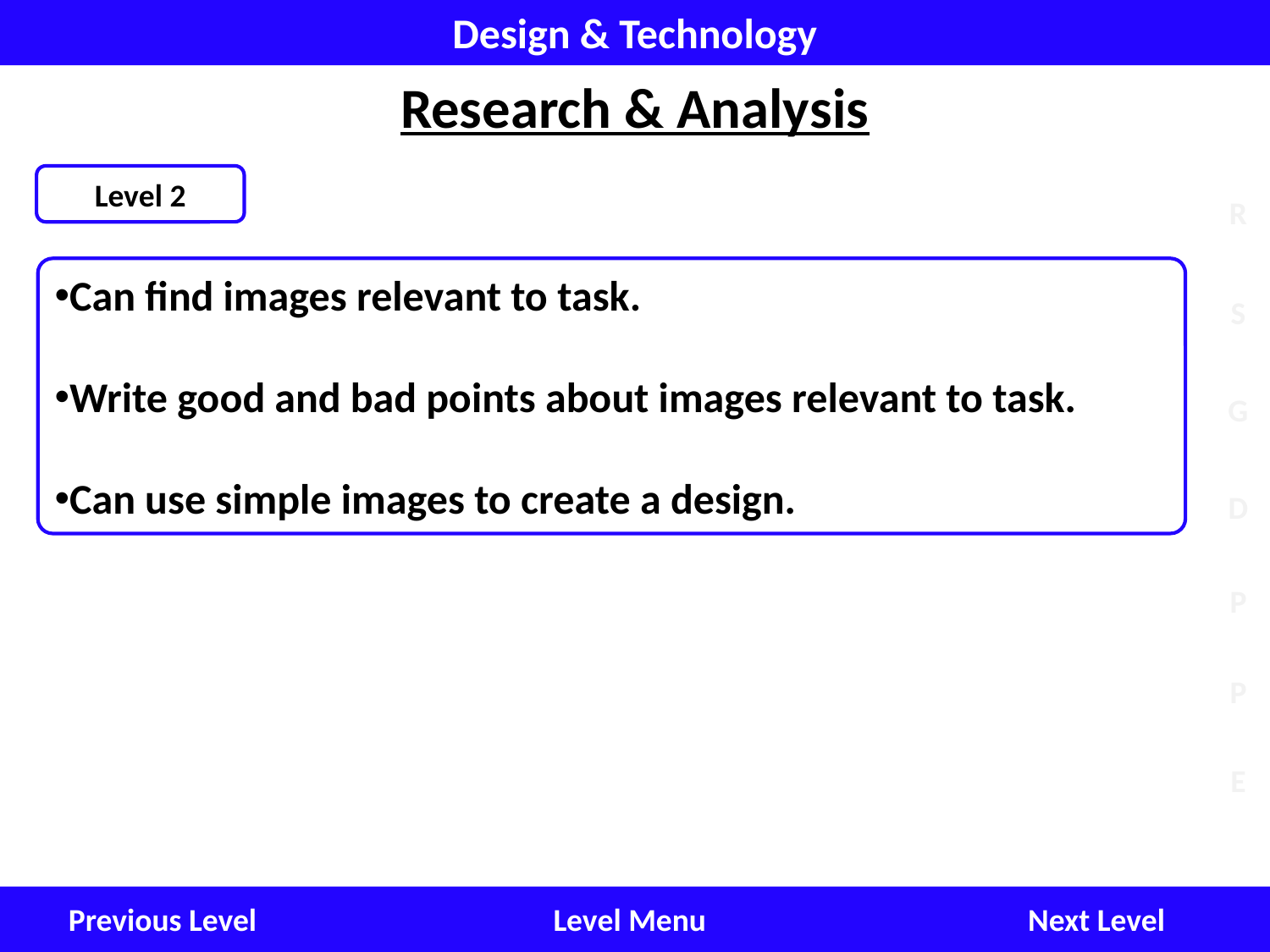

Design & Technology
Research & Analysis
Level 2
Can find images relevant to task.

Write good and bad points about images relevant to task.

Can use simple images to create a design.

Next Level
Level Menu
Previous Level